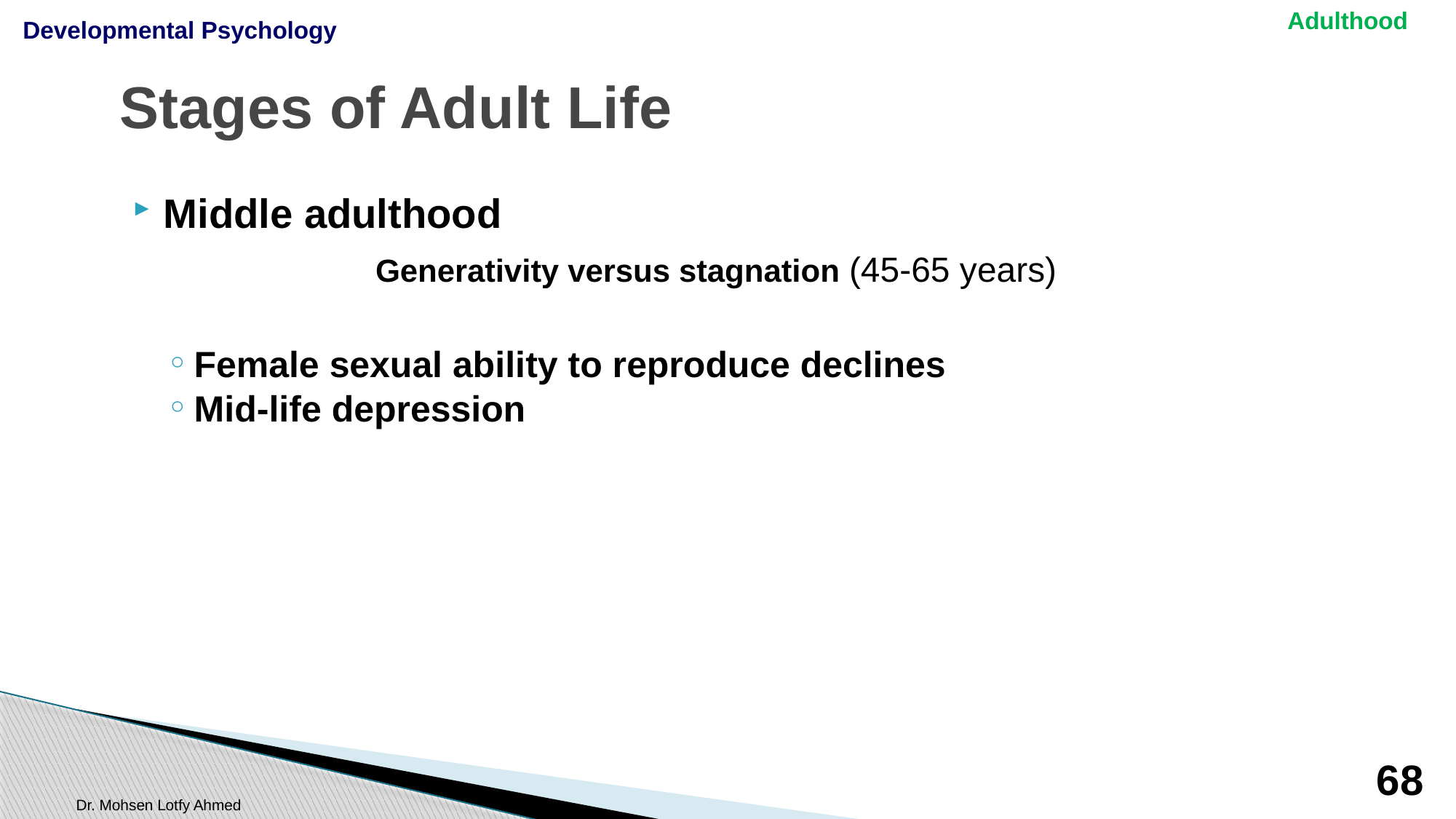

Adulthood
Developmental Psychology
# Stages of Adult Life
Middle adulthood
Generativity versus stagnation (45-65 years)

Female sexual ability to reproduce declines
Mid-life depression

68
Dr. Mohsen Lotfy Ahmed